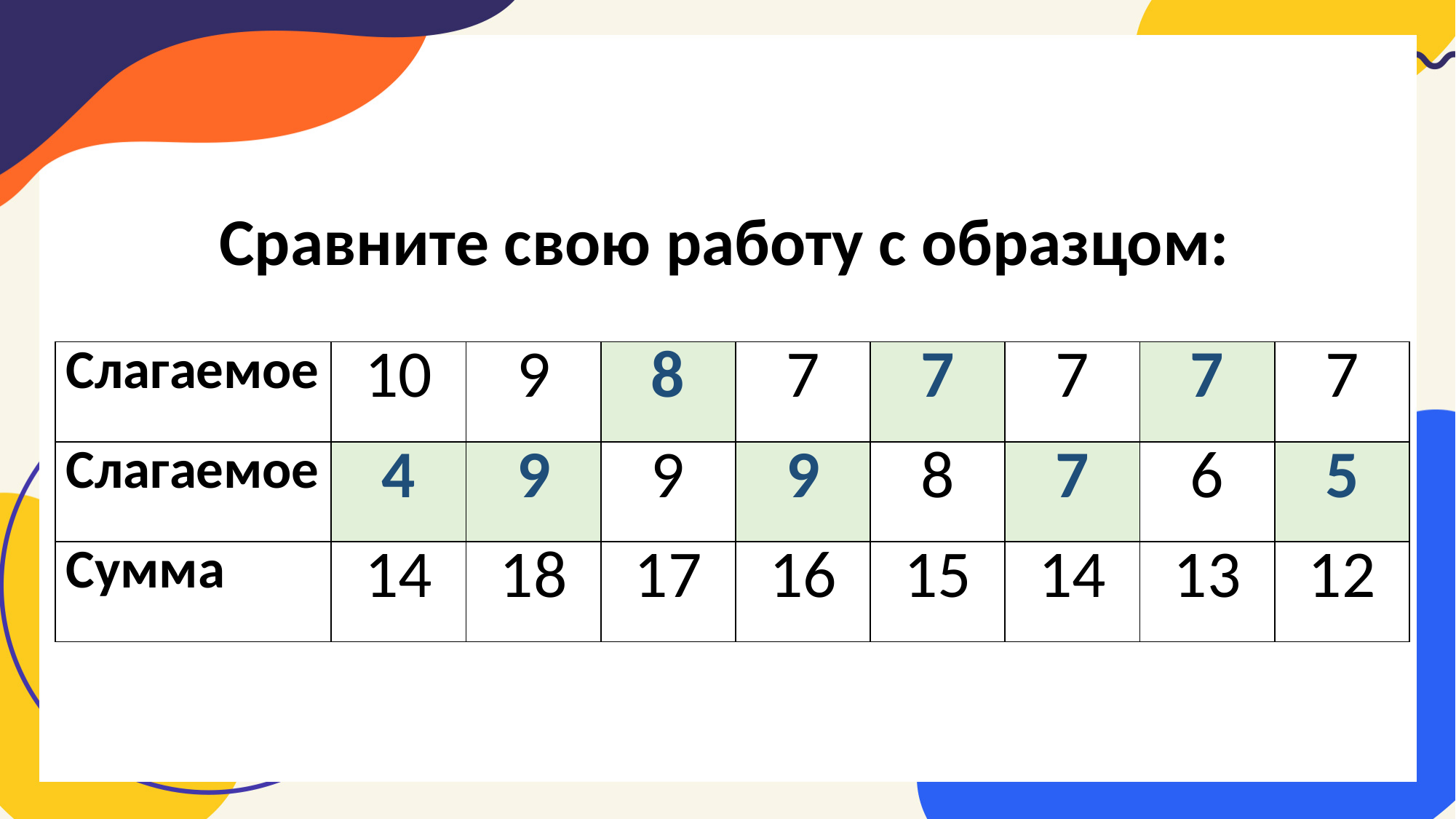

Сравните свою работу с образцом:
| Слагаемое | 10 | 9 | 8 | 7 | 7 | 7 | 7 | 7 |
| --- | --- | --- | --- | --- | --- | --- | --- | --- |
| Слагаемое | 4 | 9 | 9 | 9 | 8 | 7 | 6 | 5 |
| Сумма | 14 | 18 | 17 | 16 | 15 | 14 | 13 | 12 |